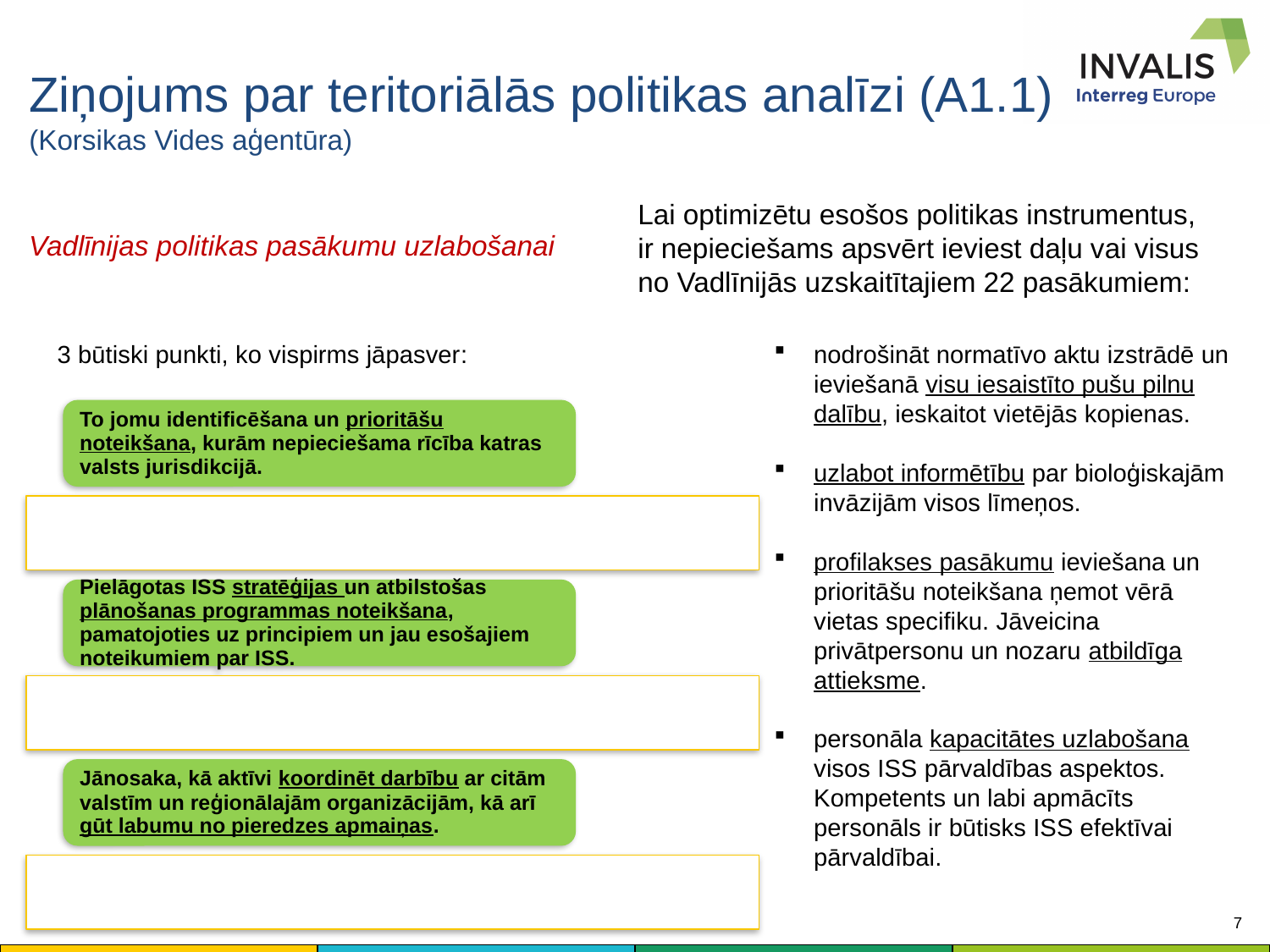

# Ziņojums par teritoriālās politikas analīzi (A1.1) (Korsikas Vides aģentūra)
Lai optimizētu esošos politikas instrumentus, ir nepieciešams apsvērt ieviest daļu vai visus no Vadlīnijās uzskaitītajiem 22 pasākumiem:
Vadlīnijas politikas pasākumu uzlabošanai
3 būtiski punkti, ko vispirms jāpasver:
nodrošināt normatīvo aktu izstrādē un ieviešanā visu iesaistīto pušu pilnu dalību, ieskaitot vietējās kopienas.

uzlabot informētību par bioloģiskajām invāzijām visos līmeņos.

profilakses pasākumu ieviešana un prioritāšu noteikšana ņemot vērā vietas specifiku. Jāveicina privātpersonu un nozaru atbildīga attieksme.

personāla kapacitātes uzlabošana visos ISS pārvaldības aspektos. Kompetents un labi apmācīts personāls ir būtisks ISS efektīvai pārvaldībai.
Pielāgotas ISS stratēģijas un atbilstošas plānošanas programmas noteikšana, pamatojoties uz principiem un jau esošajiem noteikumiem par ISS.
Jānosaka, kā aktīvi koordinēt darbību ar citām valstīm un reģionālajām organizācijām, kā arī gūt labumu no pieredzes apmaiņas.
To jomu identificēšana un prioritāšu noteikšana, kurām nepieciešama rīcība katras valsts jurisdikcijā.